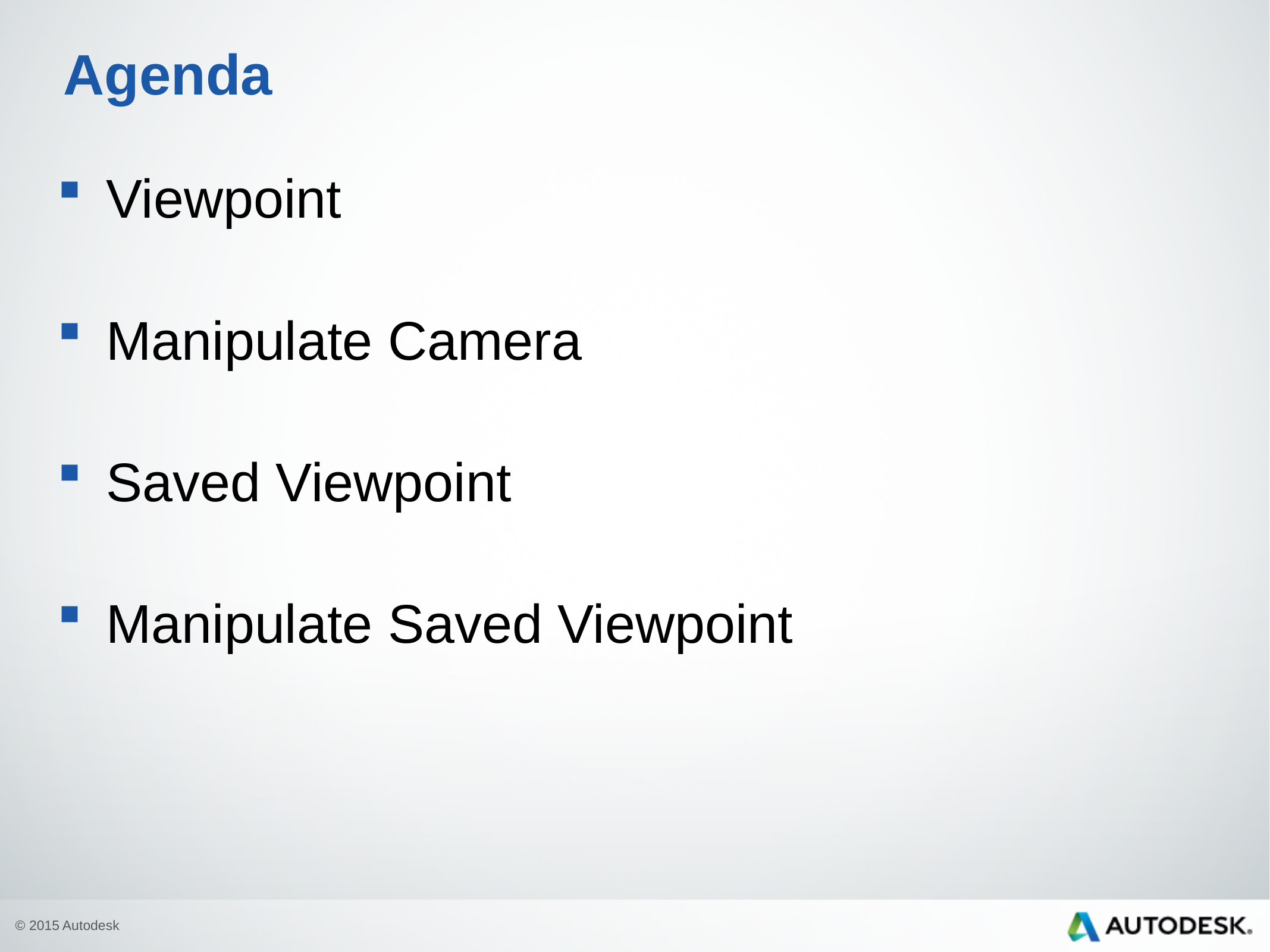

# Agenda
Viewpoint

Manipulate Camera

Saved Viewpoint

Manipulate Saved Viewpoint